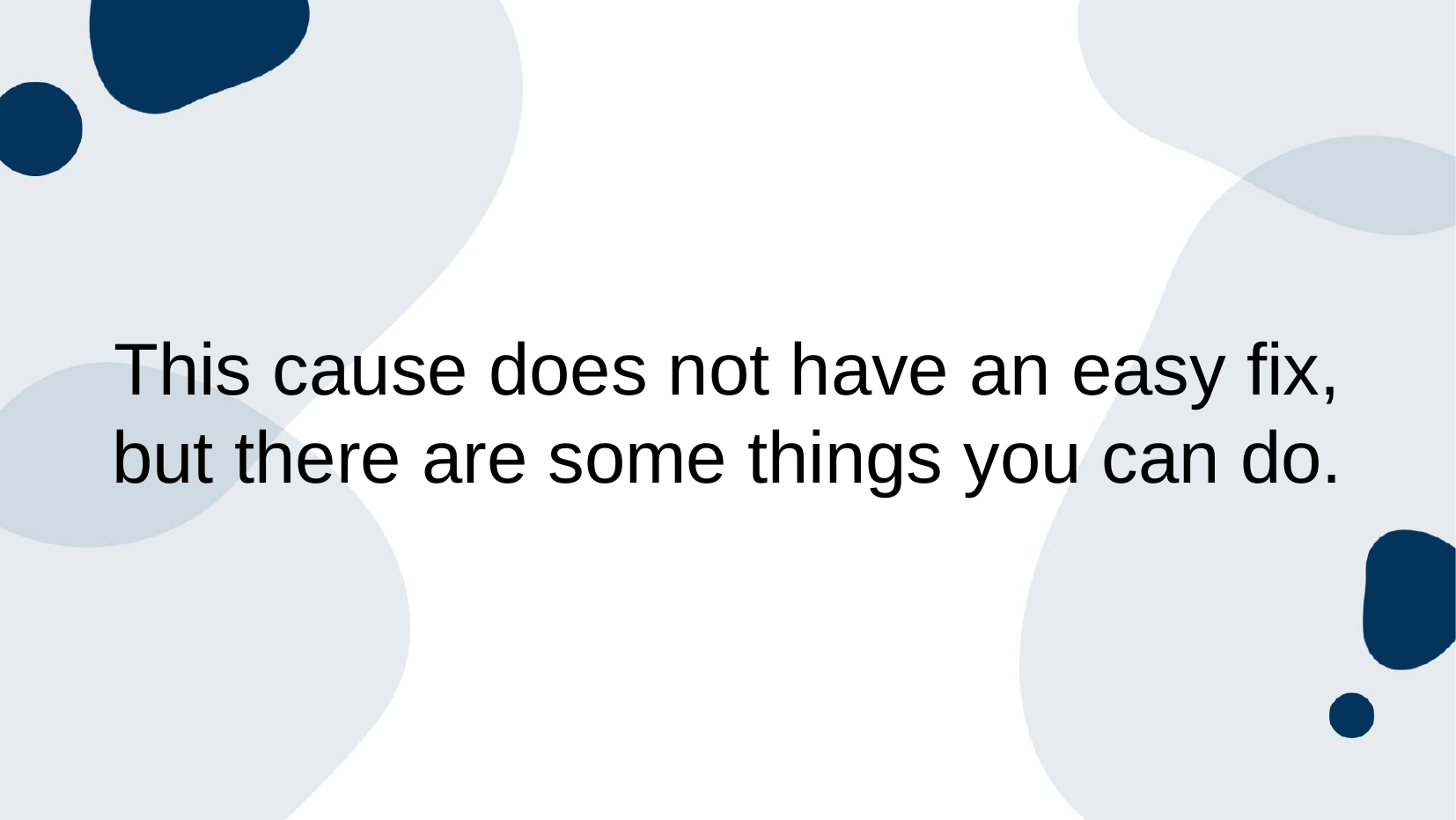

This cause does not have an easy fix, but there are some things you can do.